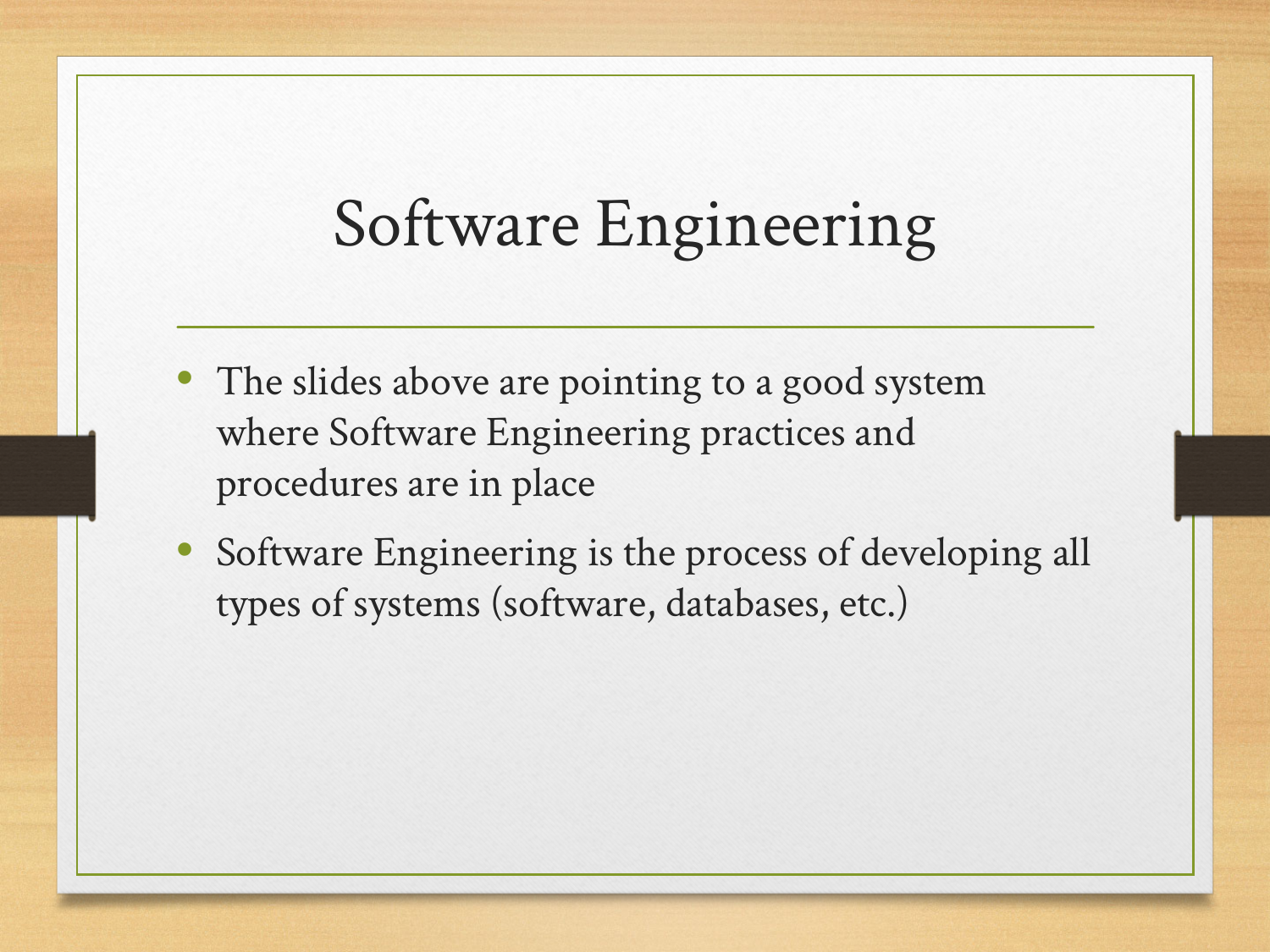

# Software Engineering
The slides above are pointing to a good system where Software Engineering practices and procedures are in place
Software Engineering is the process of developing all types of systems (software, databases, etc.)